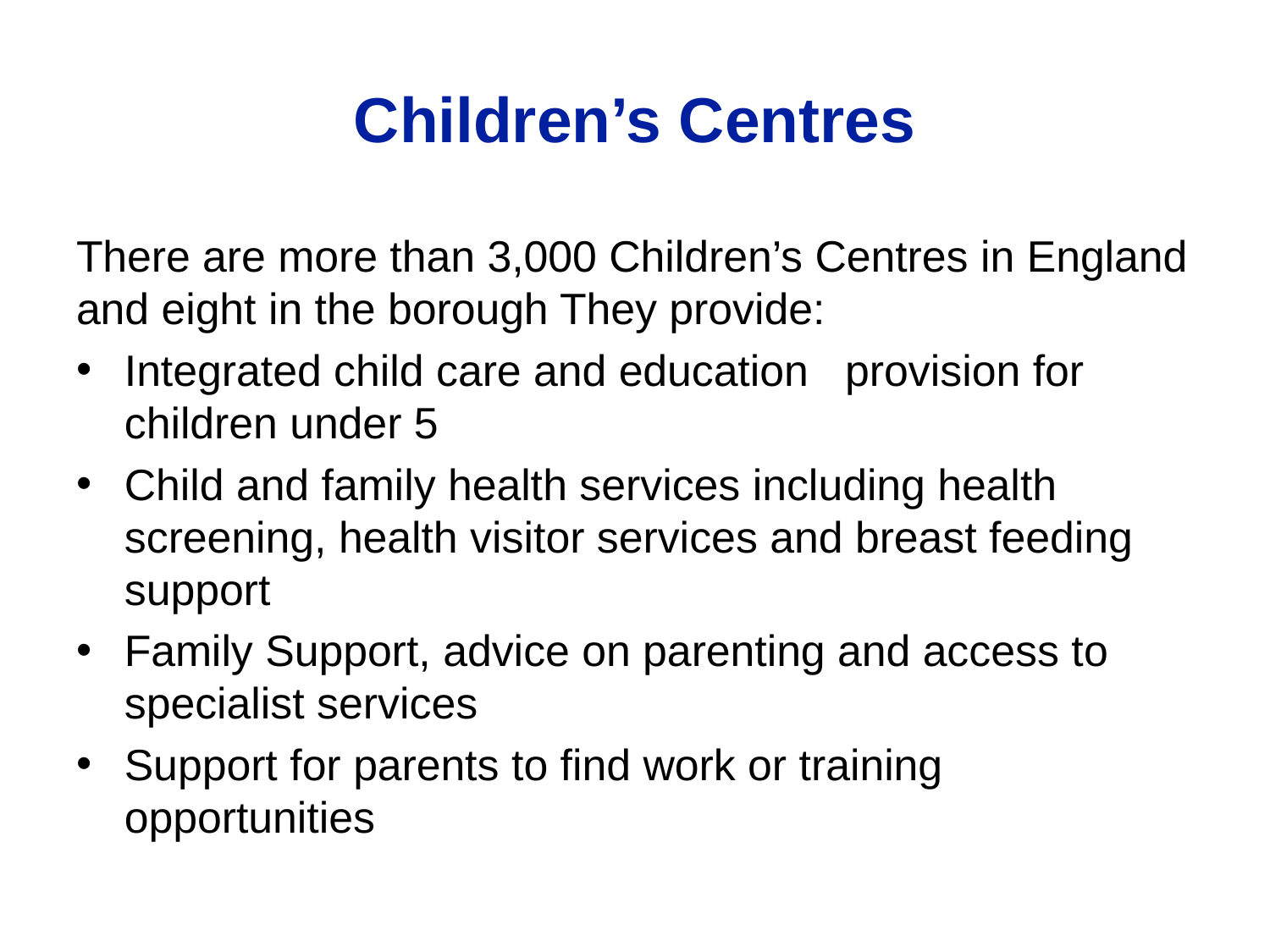

# Children’s Centres
There are more than 3,000 Children’s Centres in England and eight in the borough They provide:
Integrated child care and education   provision for children under 5
Child and family health services including health screening, health visitor services and breast feeding support
Family Support, advice on parenting and access to specialist services
Support for parents to find work or training opportunities